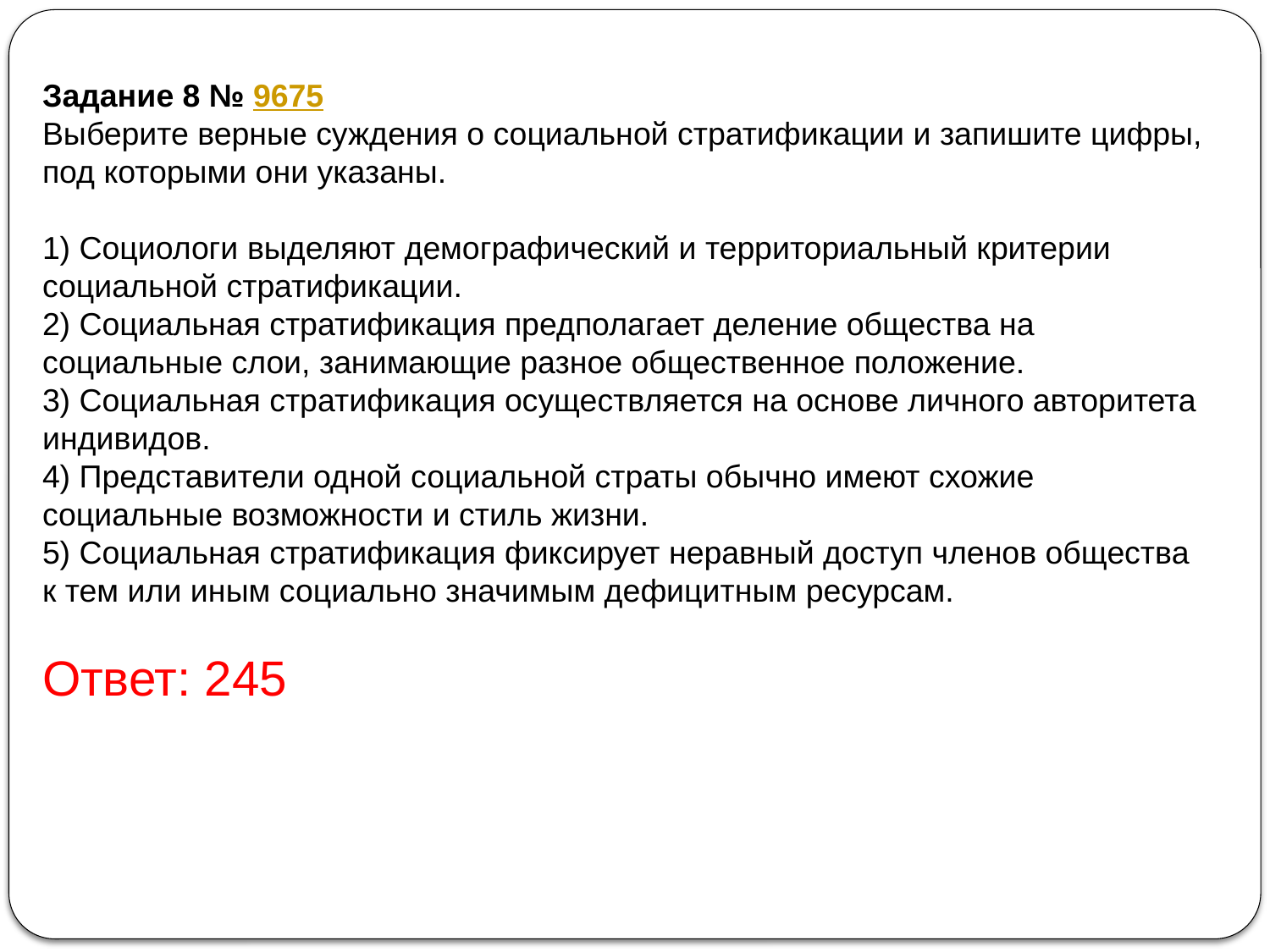

Задание 8 № 9675
Выберите верные суждения о социальной стратификации и запишите цифры, под которыми они указаны.

1) Социологи выделяют демографический и территориальный критерии социальной стратификации.
2) Социальная стратификация предполагает деление общества на социальные слои, занимающие разное общественное положение.
3) Социальная стратификация осуществляется на основе личного авторитета индивидов.
4) Представители одной социальной страты обычно имеют схожие социальные возможности и стиль жизни.
5) Социальная стратификация фиксирует неравный доступ членов общества к тем или иным социально значимым дефицитным ресурсам.

Ответ: 245